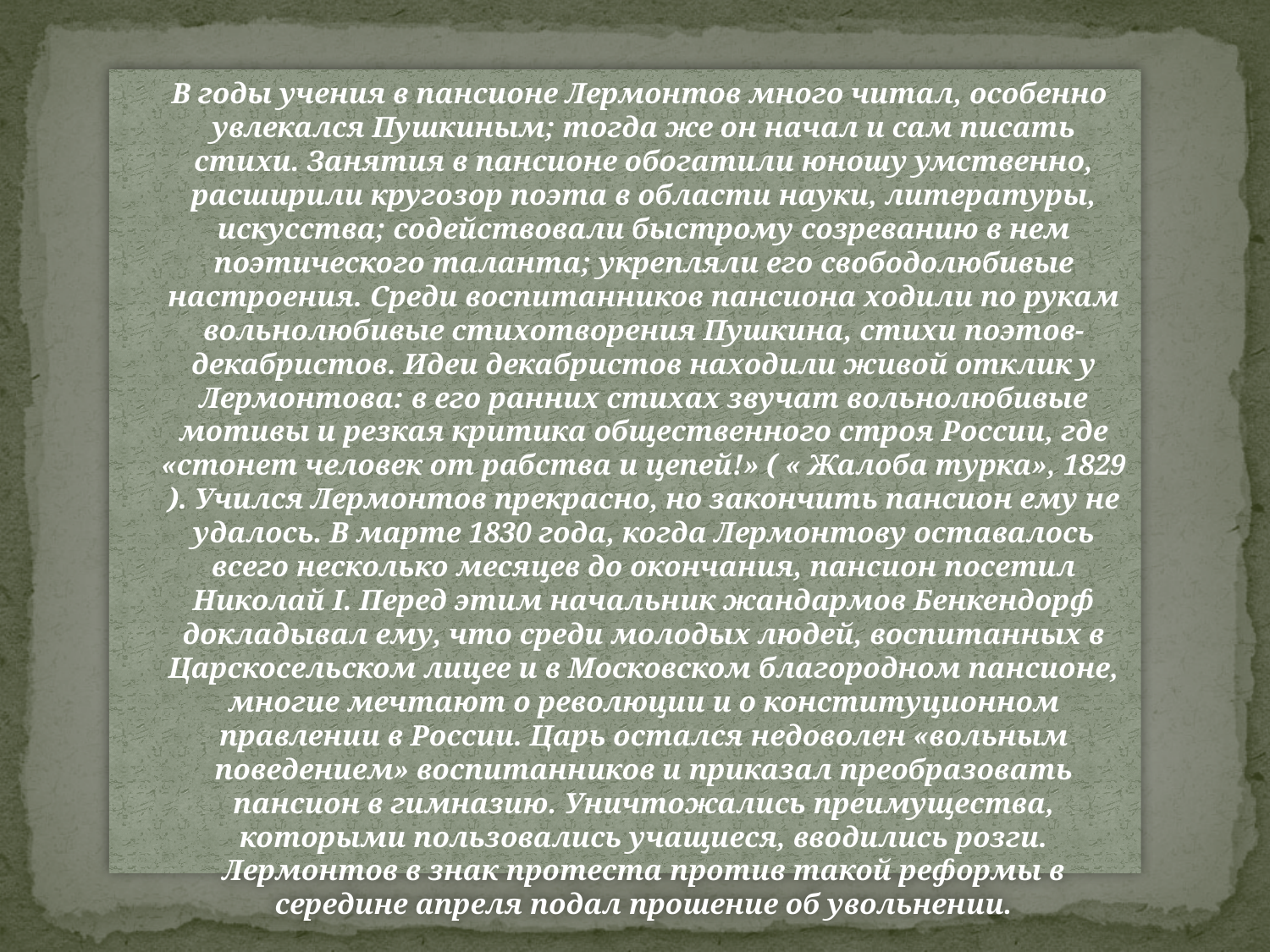

В годы учения в пансионе Лермонтов много читал, особенно увлекался Пушкиным; тогда же он начал и сам писать стихи. Занятия в пансионе обогатили юношу умственно, расширили кругозор поэта в области науки, литературы, искусства; содействовали быстрому созреванию в нем поэтического таланта; укрепляли его свободолюбивые настроения. Среди воспитанников пансиона ходили по рукам вольнолюбивые стихотворения Пушкина, стихи поэтов-декабристов. Идеи декабристов находили живой отклик у Лермонтова: в его ранних стихах звучат вольнолюбивые мотивы и резкая критика общественного строя России, где «стонет человек от рабства и цепей!» ( « Жалоба турка», 1829 ). Учился Лермонтов прекрасно, но закончить пансион ему не удалось. В марте 1830 года, когда Лермонтову оставалось всего несколько месяцев до окончания, пансион посетил Николай I. Перед этим начальник жандармов Бенкендорф докладывал ему, что среди молодых людей, воспитанных в Царскосельском лицее и в Московском благородном пансионе, многие мечтают о революции и о конституционном правлении в России. Царь остался недоволен «вольным поведением» воспитанников и приказал преобразовать пансион в гимназию. Уничтожались преимущества, которыми пользовались учащиеся, вводились розги. Лермонтов в знак протеста против такой реформы в середине апреля подал прошение об увольнении.